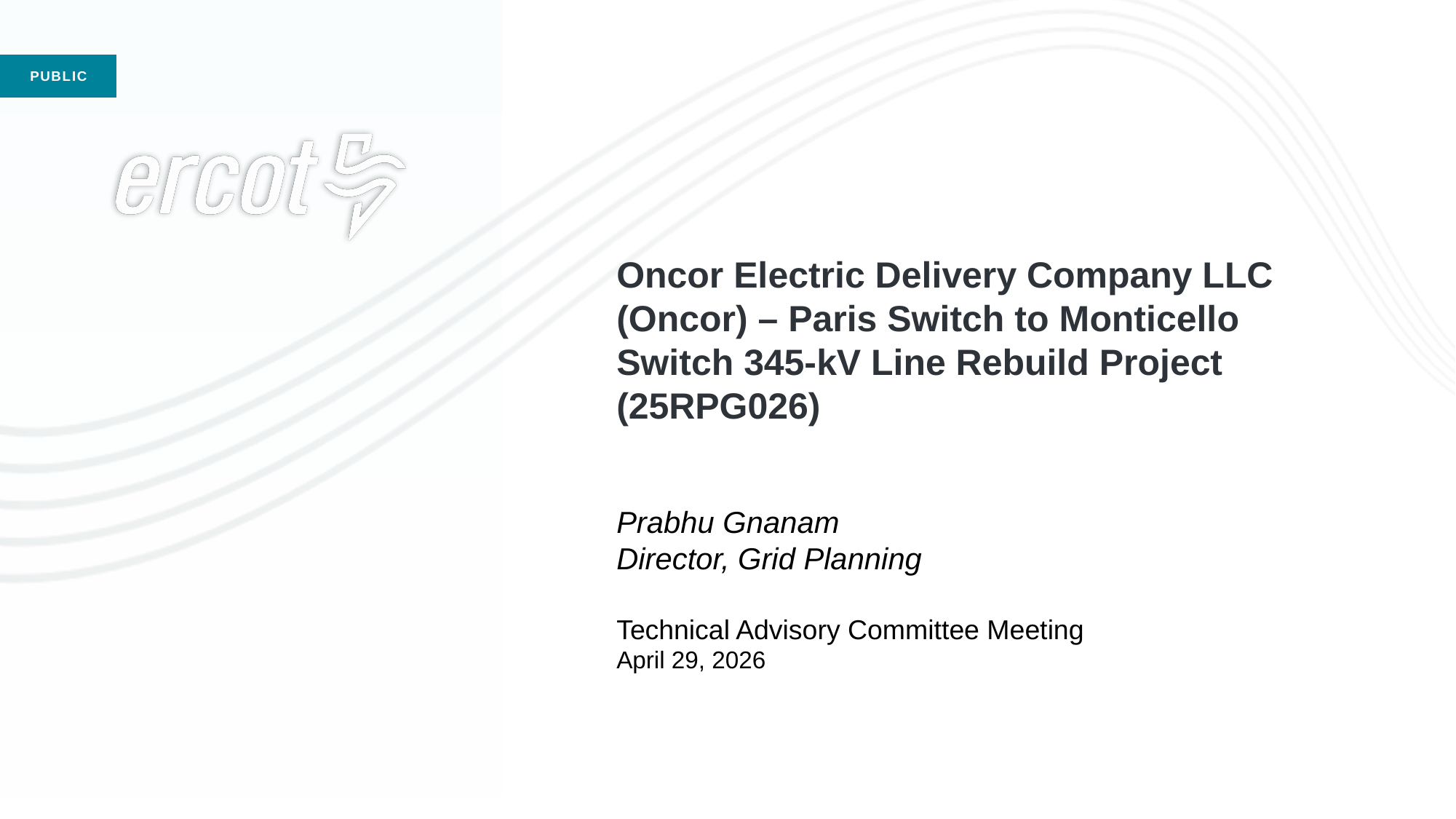

# Oncor Electric Delivery Company LLC (Oncor) – Paris Switch to Monticello Switch 345-kV Line Rebuild Project (25RPG026) Prabhu Gnanam Director, Grid Planning Technical Advisory Committee Meeting April 29, 2026